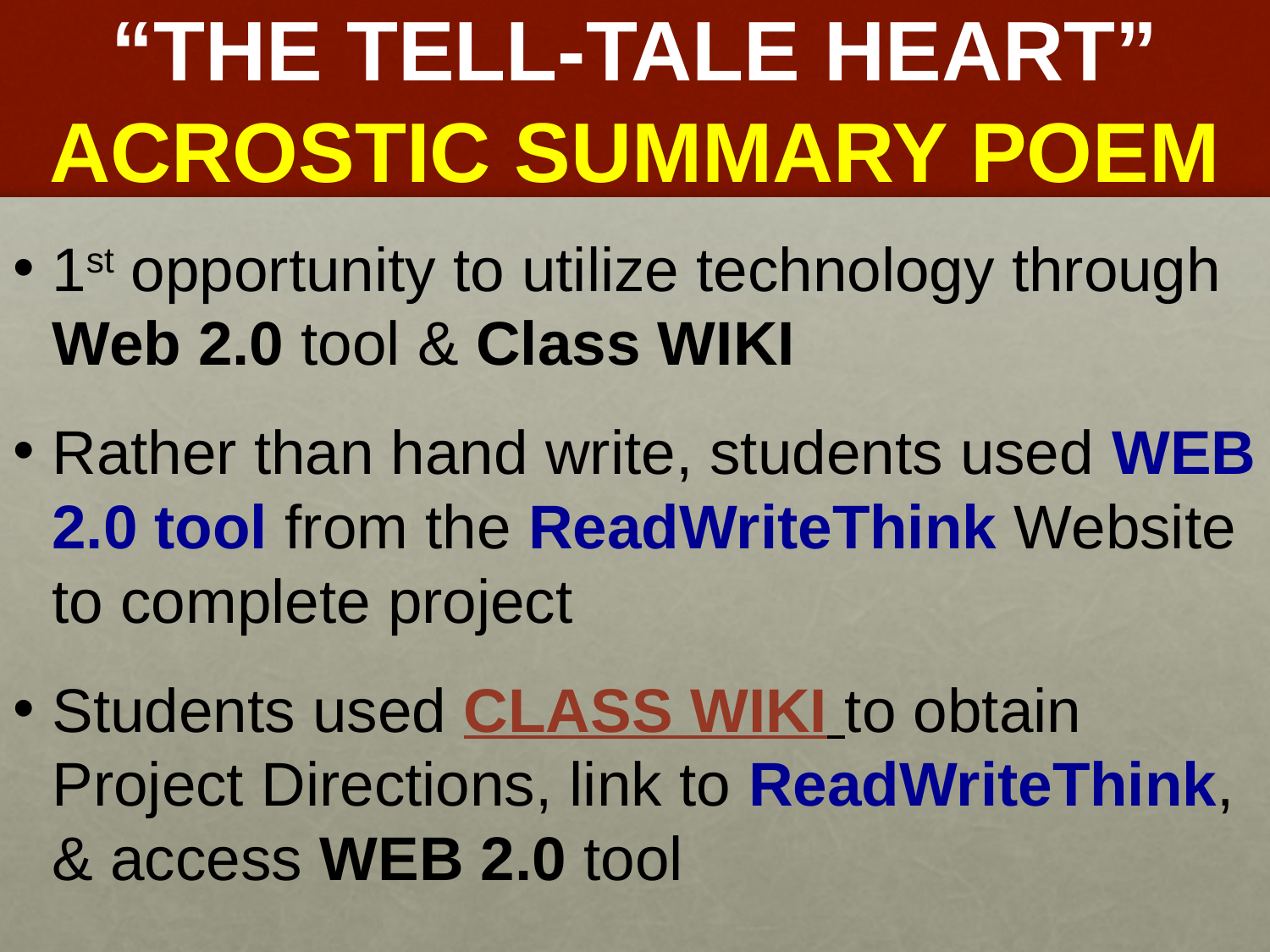

# “THE TELL-TALE HEART” ACROSTIC SUMMARY POEM
1st opportunity to utilize technology through Web 2.0 tool & Class WIKI
Rather than hand write, students used WEB 2.0 tool from the ReadWriteThink Website to complete project
Students used CLASS WIKI to obtain Project Directions, link to ReadWriteThink, & access WEB 2.0 tool